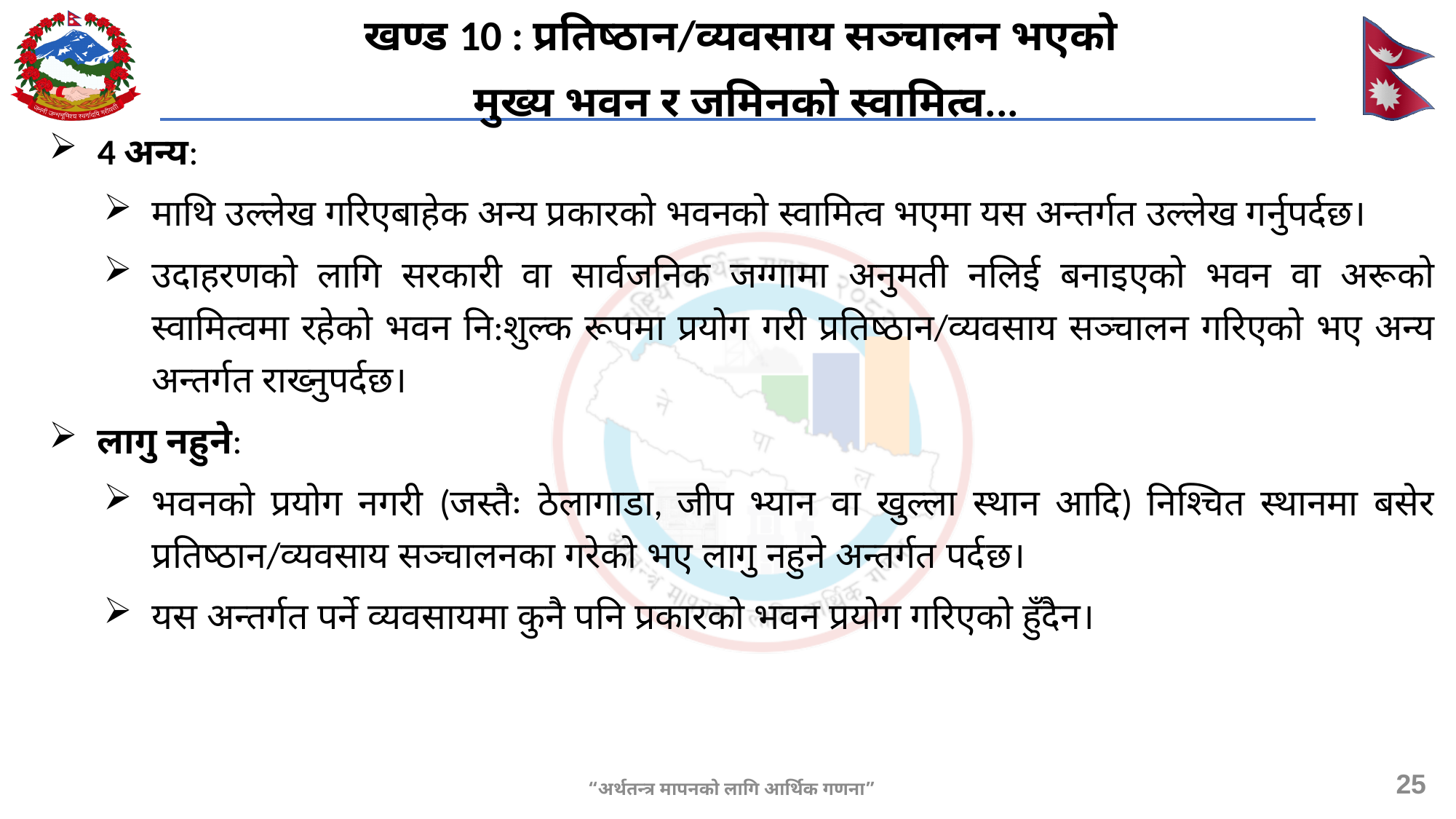

खण्ड 10 : प्रतिष्ठान/व्यवसाय सञ्चालन भएको
मुख्य भवन र जमिनको स्वामित्व...
4 अन्य:
माथि उल्लेख गरिएबाहेक अन्य प्रकारको भवनको स्वामित्व भएमा यस अन्तर्गत उल्लेख गर्नुपर्दछ।
उदाहरणको लागि सरकारी वा सार्वजनिक जग्गामा अनुमती नलिई बनाइएको भवन वा अरूको स्वामित्वमा रहेको भवन नि:शुल्क रूपमा प्रयोग गरी प्रतिष्ठान/व्यवसाय सञ्चालन गरिएको भए अन्य अन्तर्गत राख्नुपर्दछ।
लागु नहुने:
भवनको प्रयोग नगरी (जस्तैः ठेलागाडा, जीप भ्यान वा खुल्ला स्थान आदि) निश्चित स्थानमा बसेर प्रतिष्ठान/व्यवसाय सञ्चालनका गरेको भए लागु नहुने अन्तर्गत पर्दछ।
यस अन्तर्गत पर्ने व्यवसायमा कुनै पनि प्रकारको भवन प्रयोग गरिएको हुँदैन।

25
“अर्थतन्त्र मापनको लागि आर्थिक गणना”